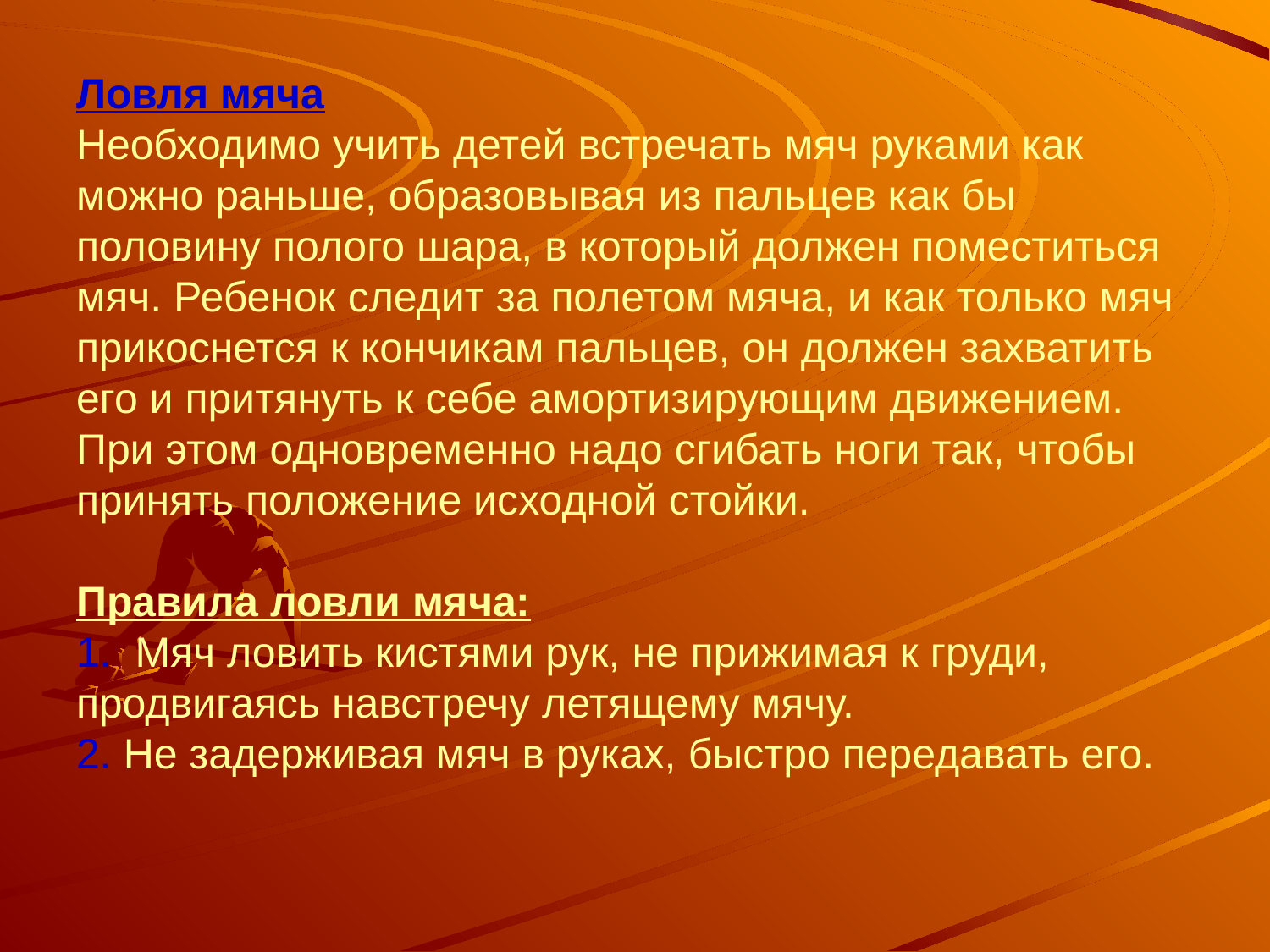

# Ловля мяча Необходимо учить детей встречать мяч руками как можно раньше, образовывая из пальцев как бы половину полого шара, в который должен поместиться мяч. Ребенок следит за полетом мяча, и как только мяч прикоснется к кончикам пальцев, он должен захватить его и притянуть к себе амортизирующим движением. При этом одновременно надо сгибать ноги так, чтобы при­нять положение исходной стойки. Правила ловли мяча: 1.  Мяч ловить кистями рук, не прижимая к груди, продвигаясь навстречу летящему мячу. 2. Не задерживая мяч в руках, быстро передавать его.